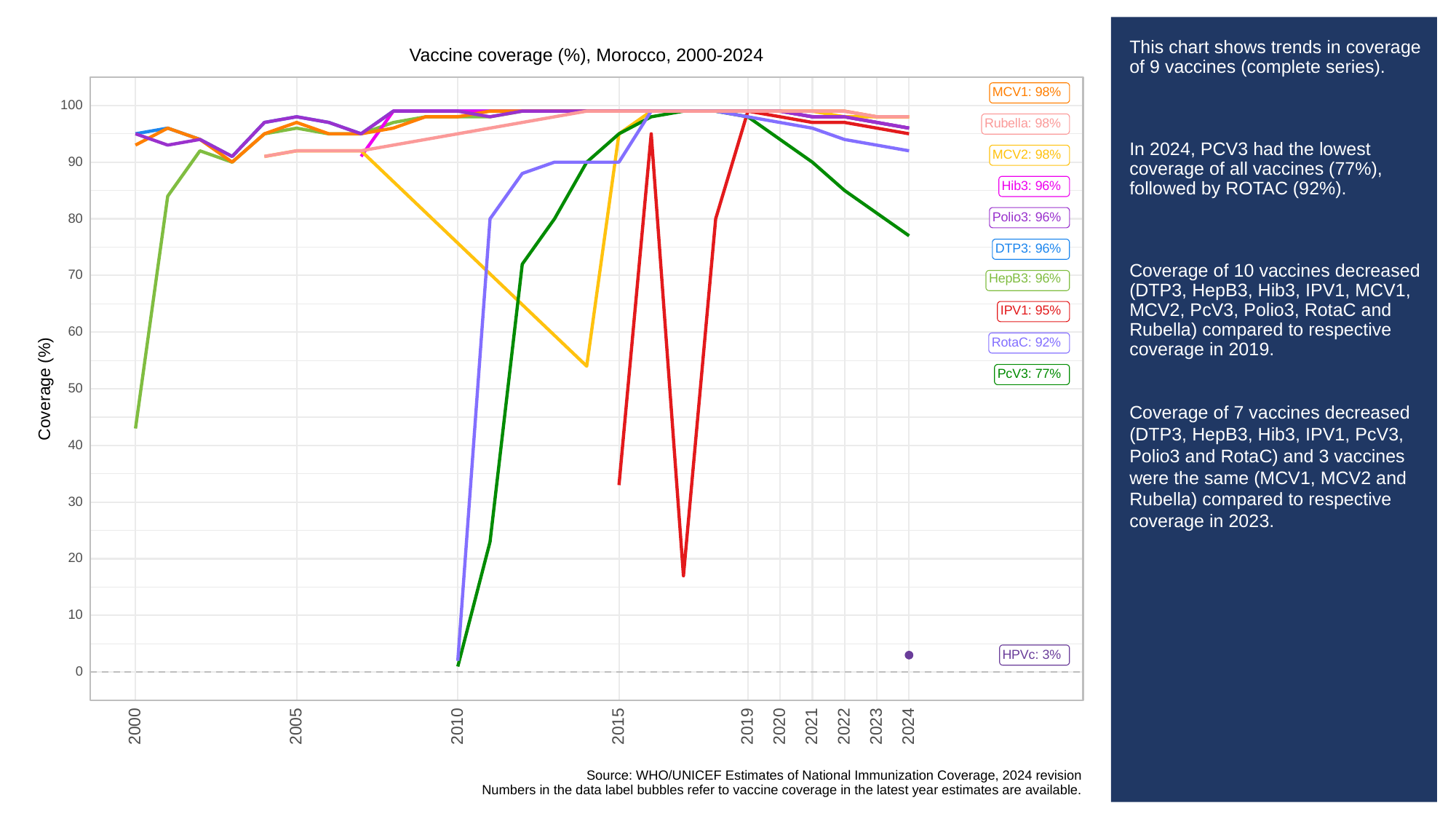

# This chart shows trends in coverage of 9 vaccines (complete series).

In 2024, PCV3 had the lowest coverage of all vaccines (77%), followed by ROTAC (92%).

Coverage of 10 vaccines decreased (DTP3, HepB3, Hib3, IPV1, MCV1, MCV2, PcV3, Polio3, RotaC and Rubella) compared to respective coverage in 2019.

Coverage of 7 vaccines decreased (DTP3, HepB3, Hib3, IPV1, PcV3, Polio3 and RotaC) and 3 vaccines were the same (MCV1, MCV2 and Rubella) compared to respective coverage in 2023.

Vaccine coverage (%), Morocco, 2000-2024

MCV1: 98%

100

Rubella: 98%

MCV2: 98%

90

Hib3: 96%

Polio3: 96%
80

DTP3: 96%

70

HepB3: 96%

IPV1: 95%
60

RotaC: 92%

PcV3: 77%
Coverage (%)
50

40

30

20

10

HPVc: 3%

0

2023
2000
2005
2010
2015
2019
2020
2021
2022
2024
Source: WHO/UNICEF Estimates of National Immunization Coverage, 2024 revision
Numbers in the data label bubbles refer to vaccine coverage in the latest year estimates are available.